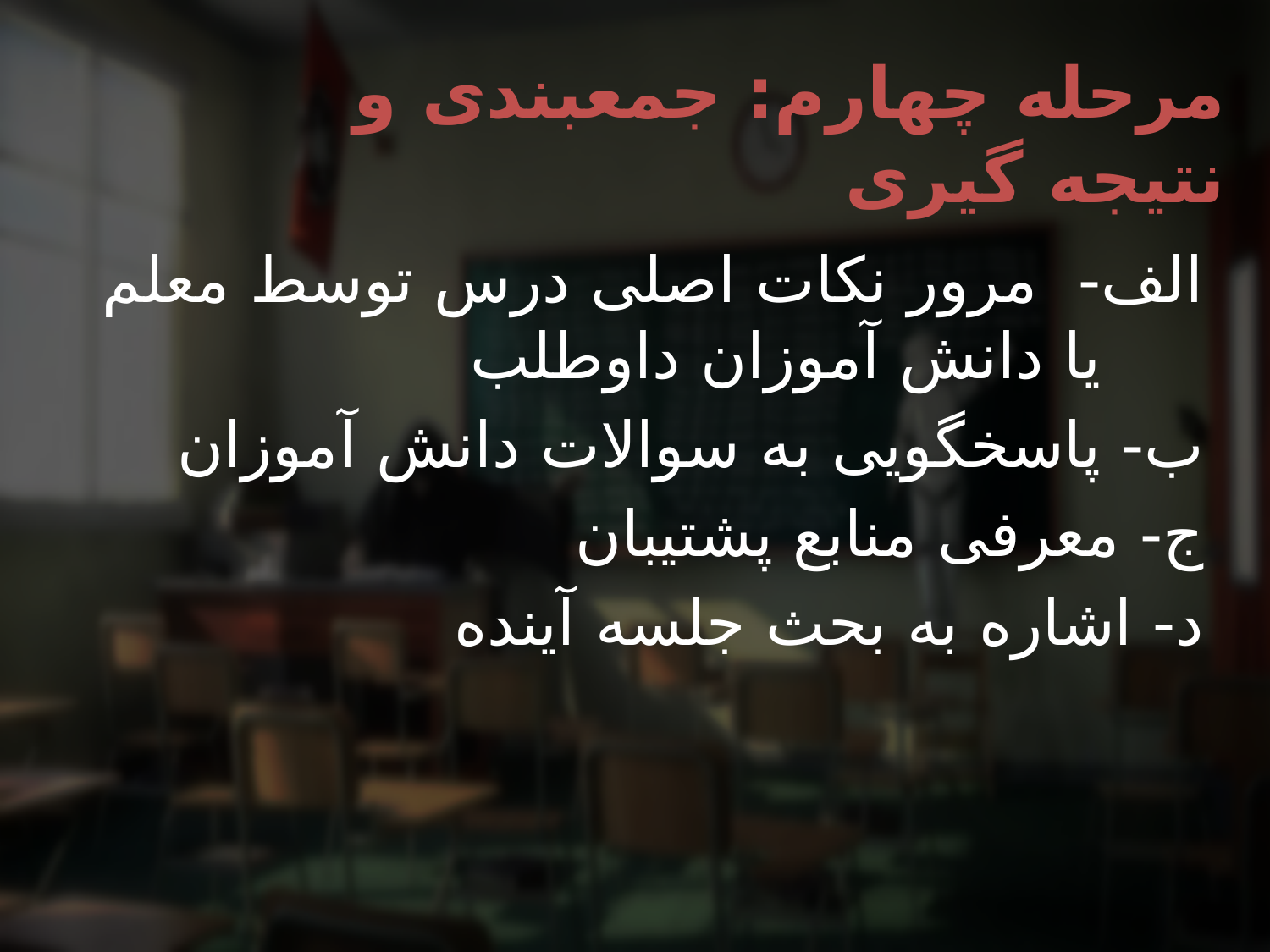

# مرحله چهارم: جمعبندی و نتیجه گیری
الف-  مرور نکات اصلی درس توسط معلم یا دانش آموزان داوطلب
ب- پاسخگویی به سوالات دانش آموزان
ج- معرفی منابع پشتیبان
د- اشاره به بحث جلسه آینده